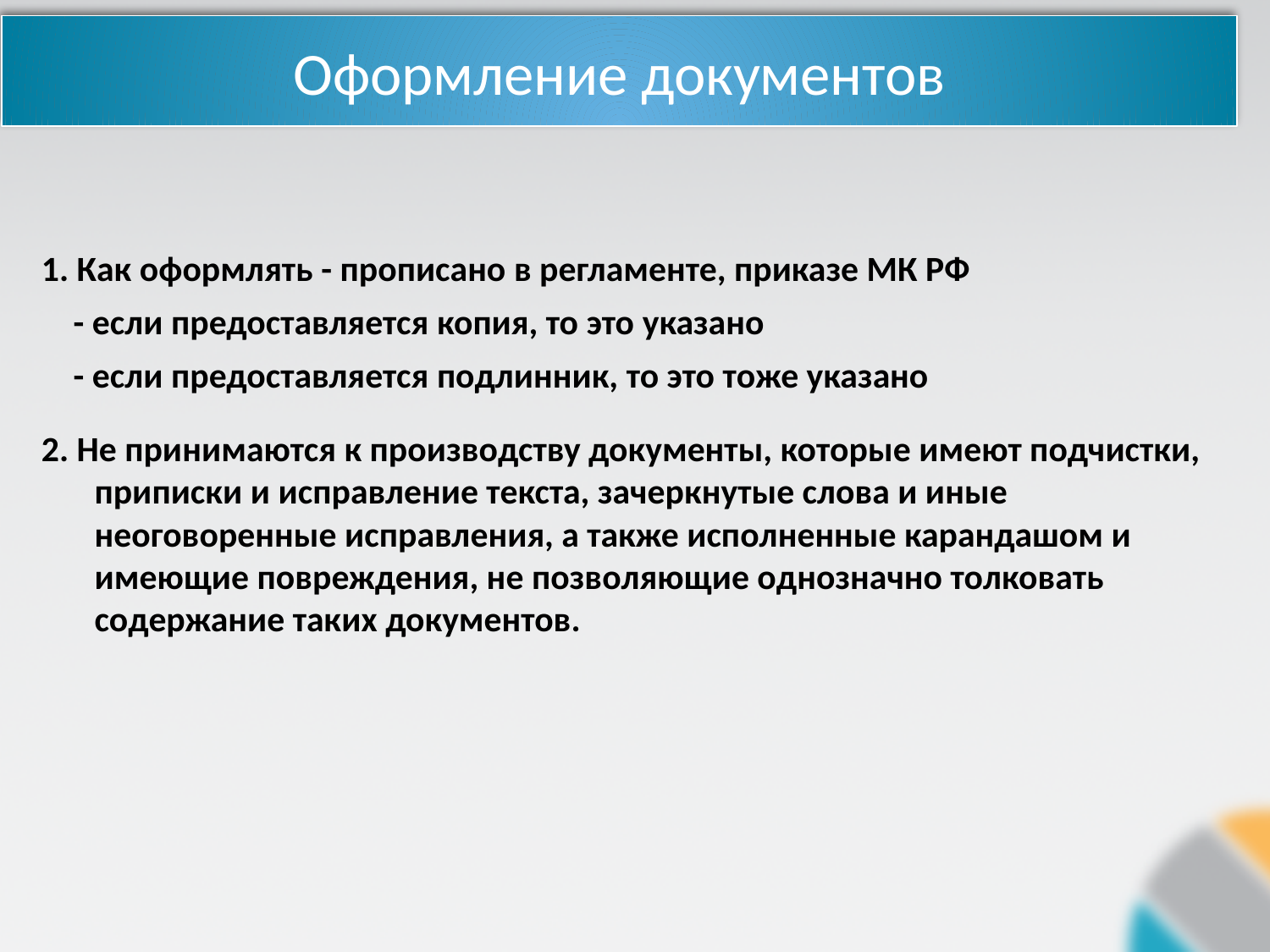

Оформление документов

1. Как оформлять - прописано в регламенте, приказе МК РФ
    - если предоставляется копия, то это указано
    - если предоставляется подлинник, то это тоже указано
2. Не принимаются к производству документы, которые имеют подчистки, приписки и исправление текста, зачеркнутые слова и иные неоговоренные исправления, а также исполненные карандашом и имеющие повреждения, не позволяющие однозначно толковать содержание таких документов.